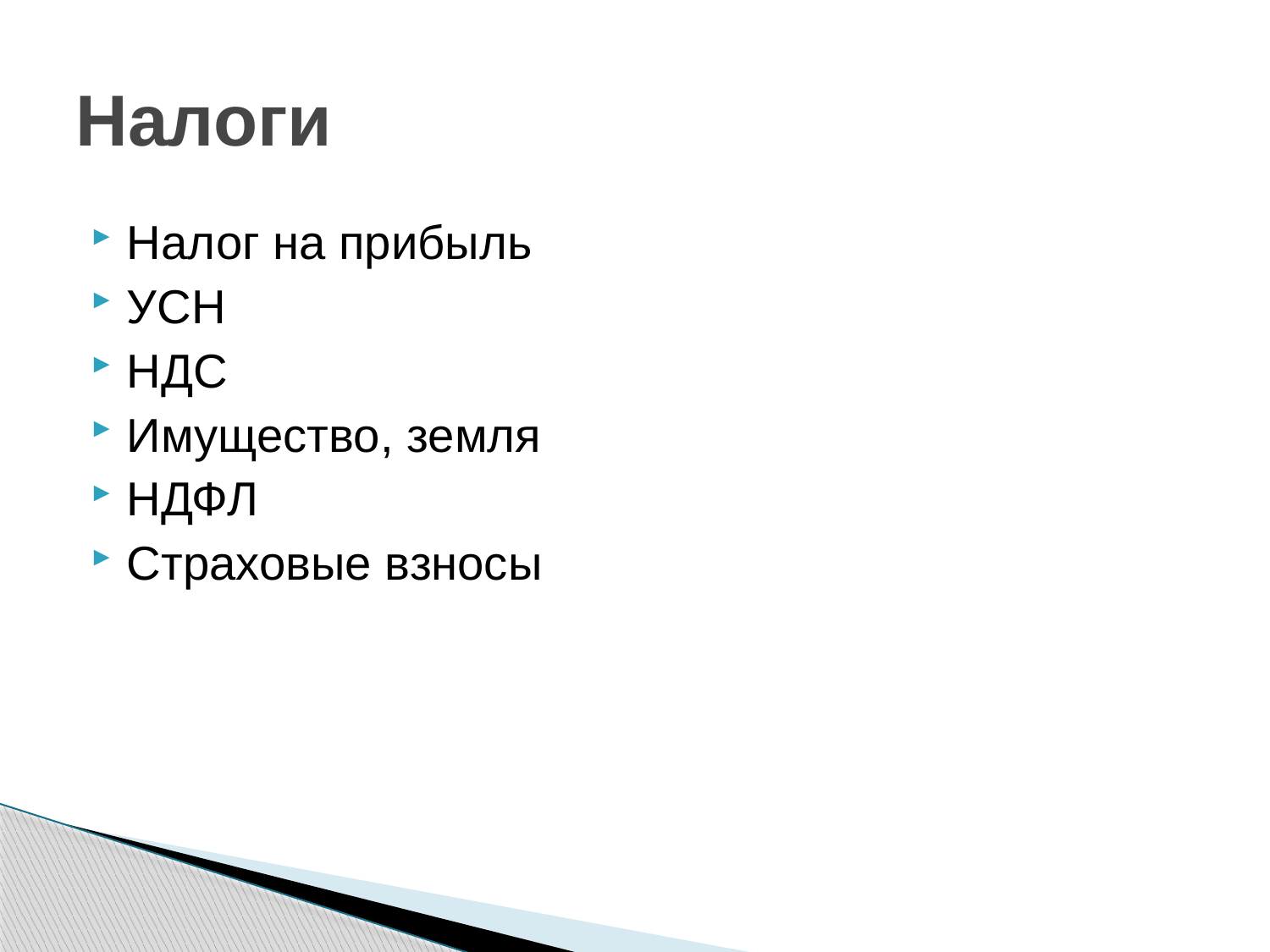

# Налоги
Налог на прибыль
УСН
НДС
Имущество, земля
НДФЛ
Страховые взносы